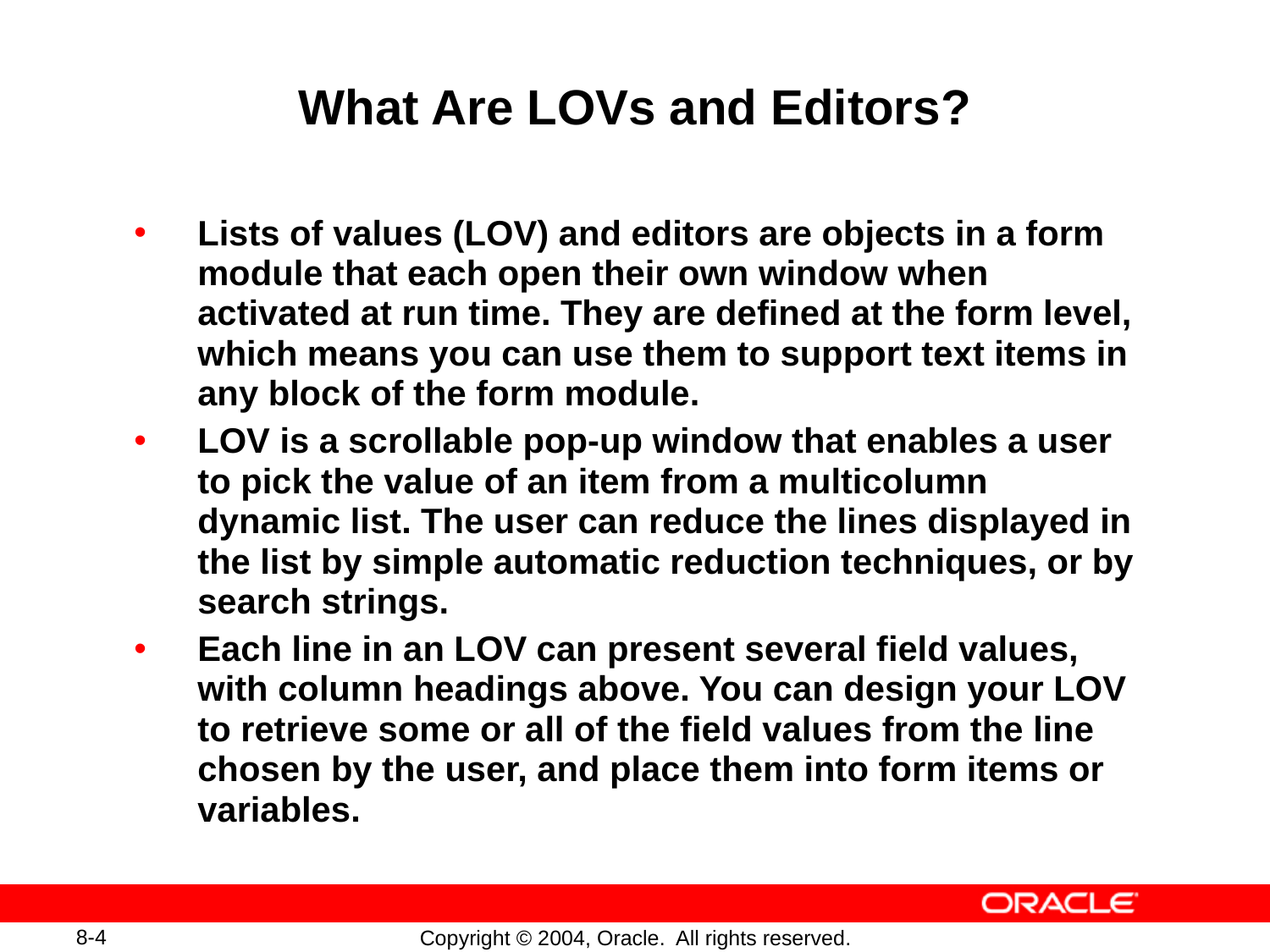

# What Are LOVs and Editors?
Lists of values (LOV) and editors are objects in a form module that each open their own window when activated at run time. They are defined at the form level, which means you can use them to support text items in any block of the form module.
LOV is a scrollable pop-up window that enables a user to pick the value of an item from a multicolumn dynamic list. The user can reduce the lines displayed in the list by simple automatic reduction techniques, or by search strings.
Each line in an LOV can present several field values, with column headings above. You can design your LOV to retrieve some or all of the field values from the line chosen by the user, and place them into form items or variables.